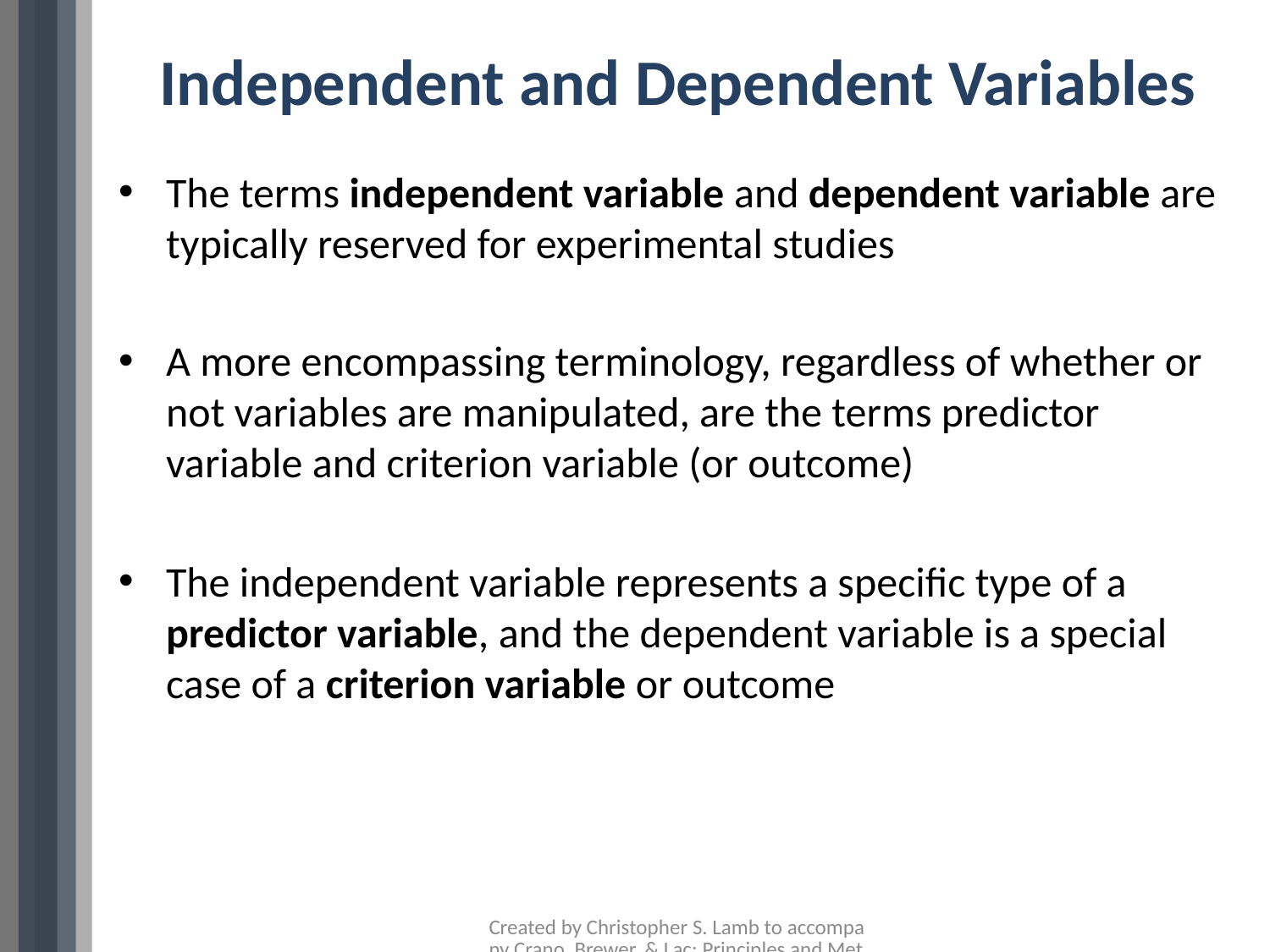

# Independent and Dependent Variables
The terms independent variable and dependent variable are typically reserved for experimental studies

A more encompassing terminology, regardless of whether or not variables are manipulated, are the terms predictor variable and criterion variable (or outcome)

The independent variable represents a specific type of a predictor variable, and the dependent variable is a special case of a criterion variable or outcome

Created by Christopher S. Lamb to accompany Crano, Brewer, & Lac: Principles and Methods of Social Research, 3rd Edition, 2015, Routledge/Taylor & Francis